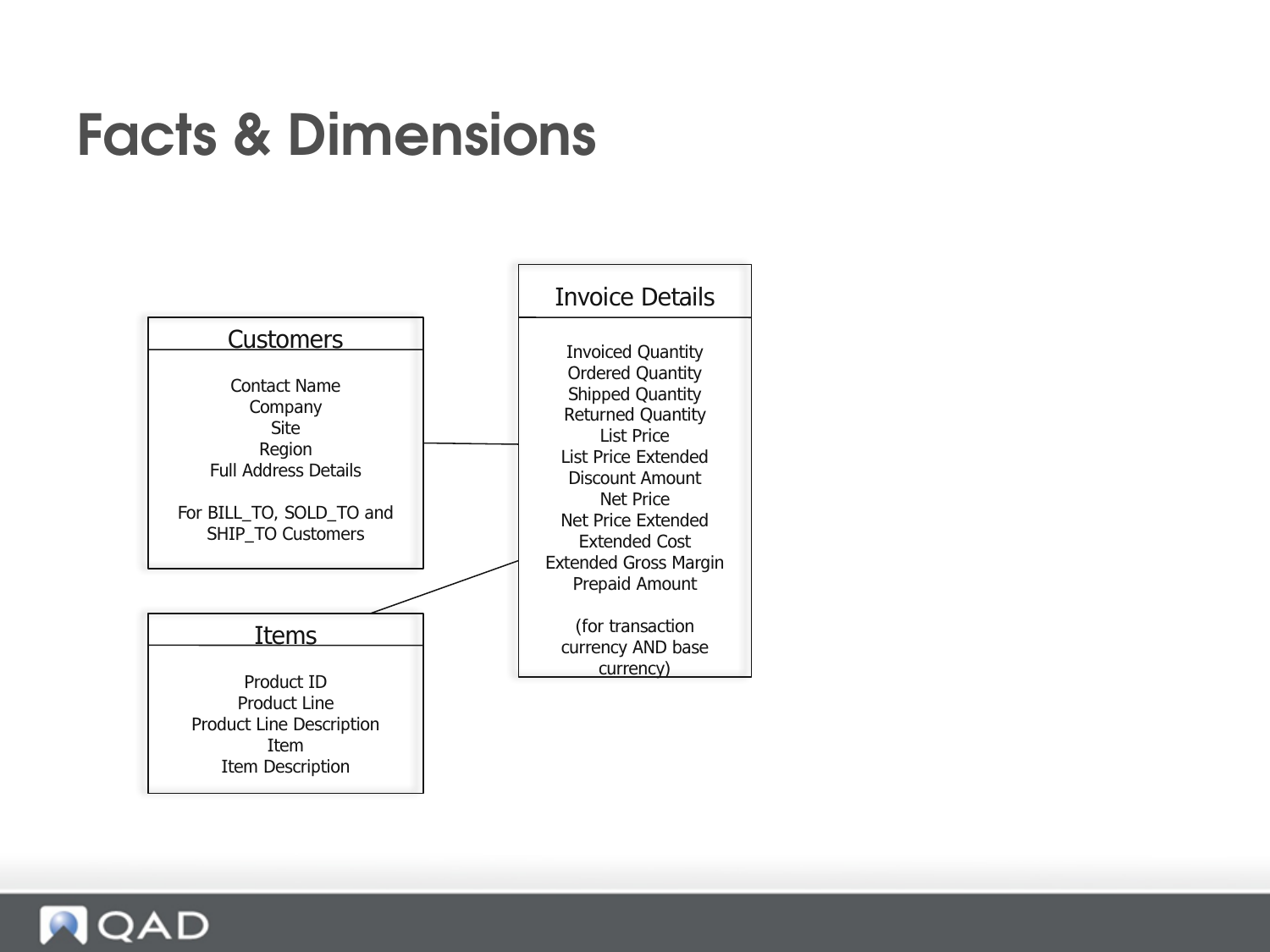

# Facts & Dimensions

Invoice Details

Invoiced Quantity
Ordered Quantity
Shipped Quantity
Returned Quantity
List Price
List Price Extended
Discount Amount
Net Price
Net Price Extended
Extended Cost
Extended Gross Margin
Prepaid Amount

(for transaction currency AND base currency)

Customers

Contact Name
Company
Site
Region
Full Address Details

For BILL_TO, SOLD_TO and SHIP_TO Customers

Items

Product ID
Product Line
Product Line Description
Item
Item Description